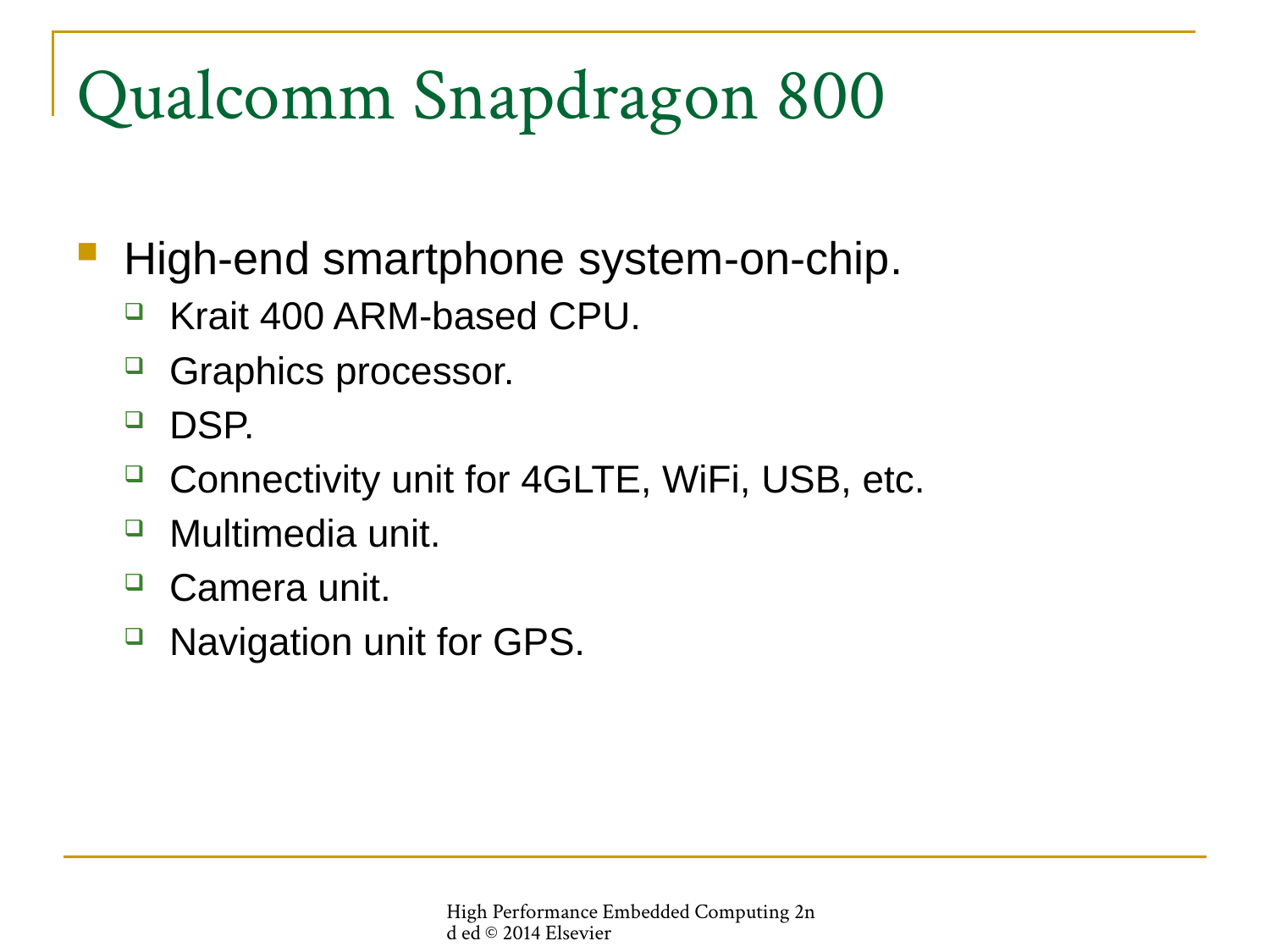

# Qualcomm Snapdragon 800
High-end smartphone system-on-chip.
Krait 400 ARM-based CPU.
Graphics processor.
DSP.
Connectivity unit for 4GLTE, WiFi, USB, etc.
Multimedia unit.
Camera unit.
Navigation unit for GPS.
High Performance Embedded Computing 2nd ed © 2014 Elsevier